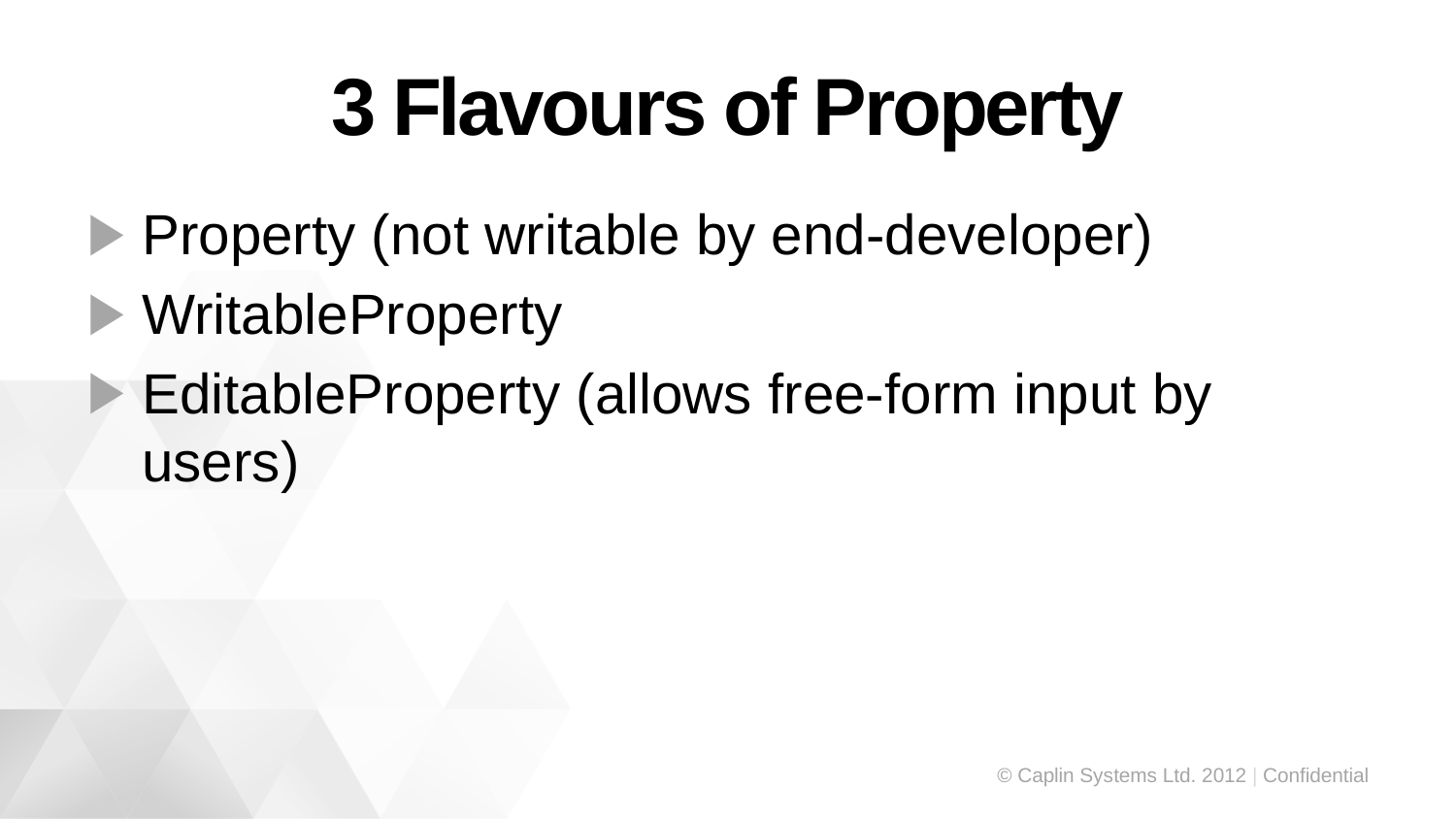

# 3 Flavours of Property
Property (not writable by end-developer)
WritableProperty
EditableProperty (allows free-form input by users)